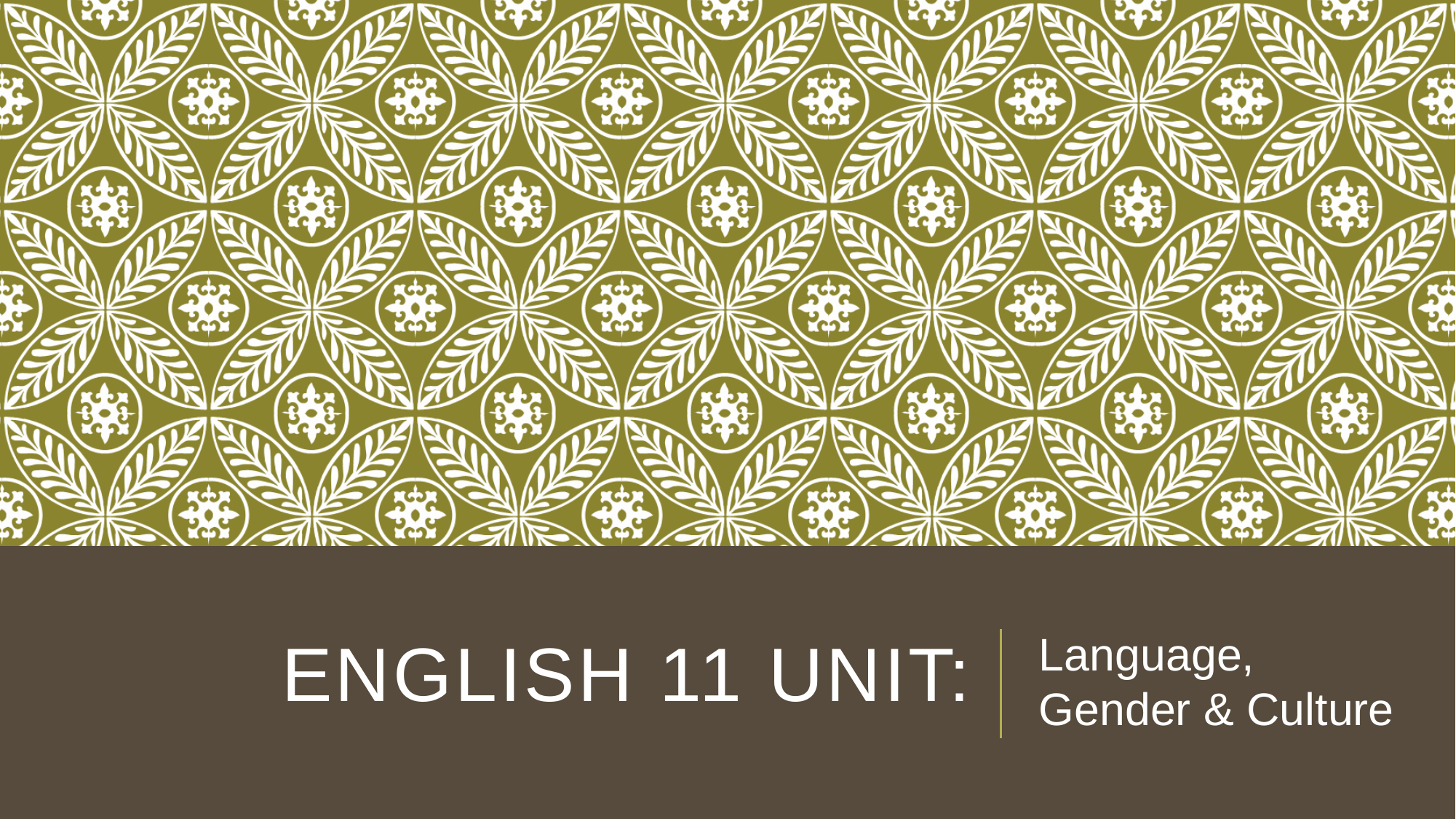

# English 11 Unit:
Language, Gender & Culture